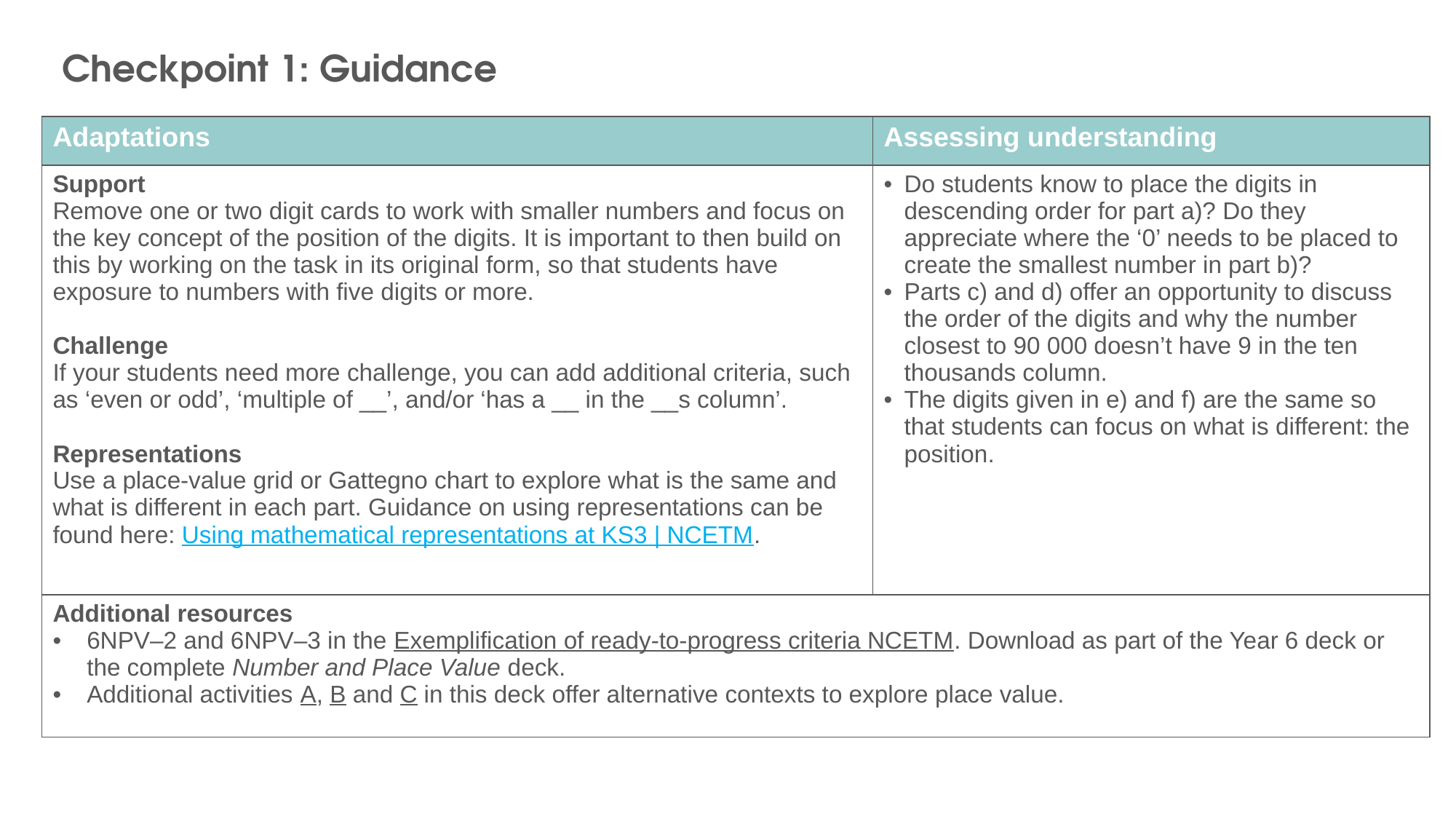

Checkpoint 1: Guidance
| Adaptations | Assessing understanding |
| --- | --- |
| Support Remove one or two digit cards to work with smaller numbers and focus on the key concept of the position of the digits. It is important to then build on this by working on the task in its original form, so that students have exposure to numbers with five digits or more. Challenge If your students need more challenge, you can add additional criteria, such as ‘even or odd’, ‘multiple of \_\_’, and/or ‘has a \_\_ in the \_\_s column’. Representations Use a place-value grid or Gattegno chart to explore what is the same and what is different in each part. Guidance on using representations can be found here: Using mathematical representations at KS3 | NCETM. | Do students know to place the digits in descending order for part a)? Do they appreciate where the ‘0’ needs to be placed to create the smallest number in part b)? Parts c) and d) offer an opportunity to discuss the order of the digits and why the number closest to 90 000 doesn’t have 9 in the ten thousands column. The digits given in e) and f) are the same so that students can focus on what is different: the position. |
| Additional resources 6NPV–2 and 6NPV–3 in the Exemplification of ready-to-progress criteria NCETM. Download as part of the Year 6 deck or the complete Number and Place Value deck. Additional activities A, B and C in this deck offer alternative contexts to explore place value. |  |